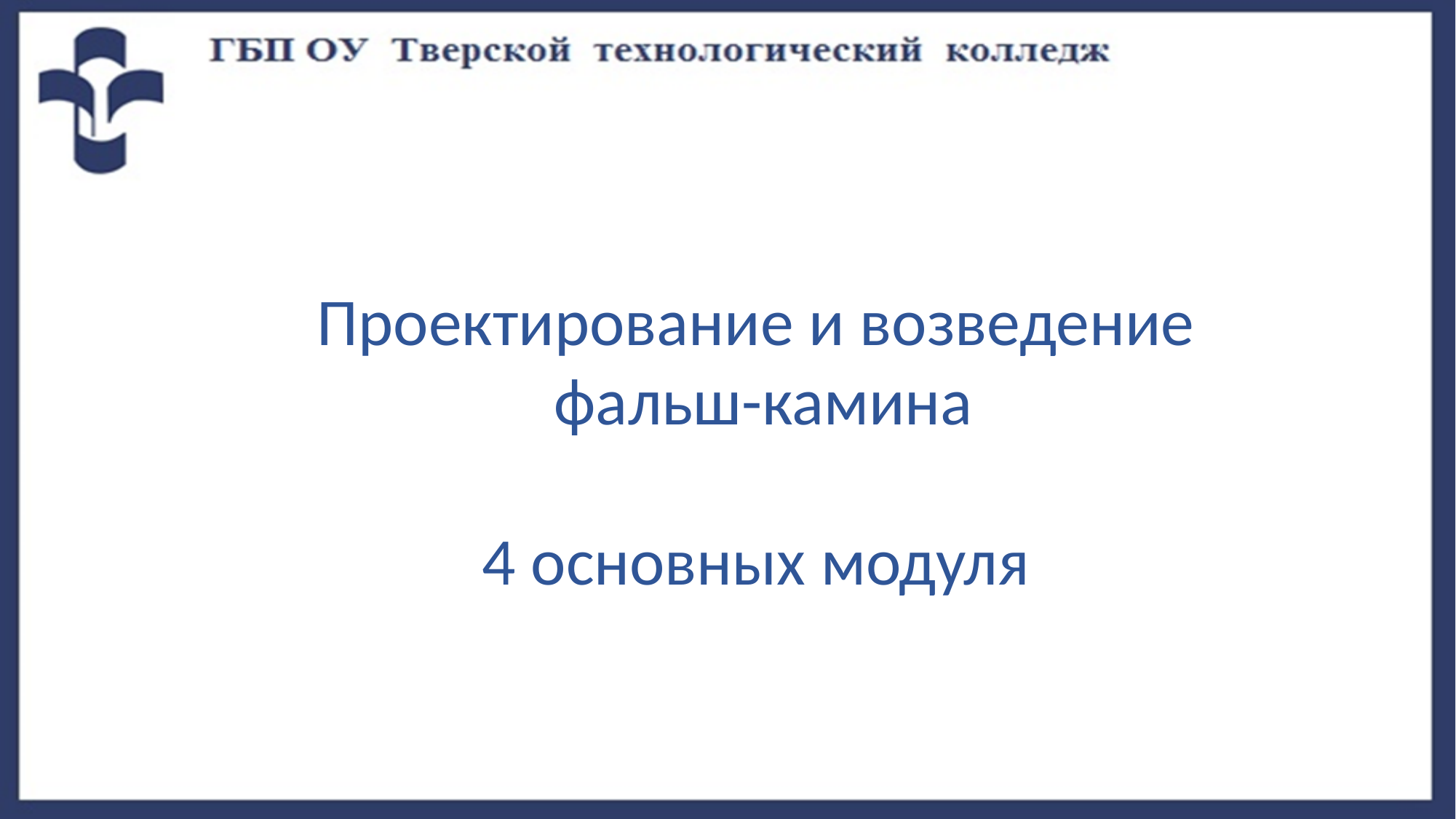

Проектирование и возведение
 фальш-камина

4 основных модуля